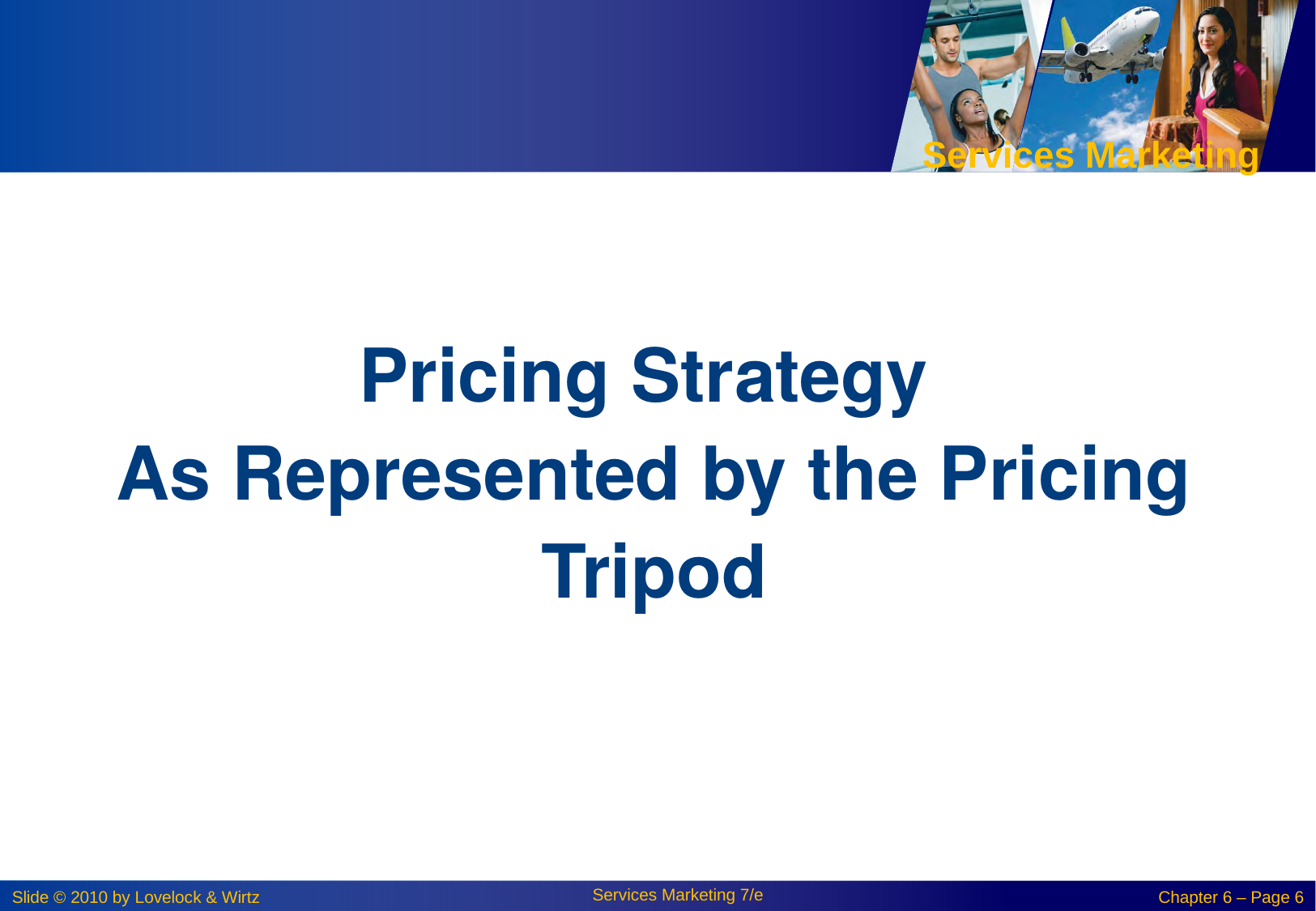

Pricing Strategy
As Represented by the Pricing Tripod